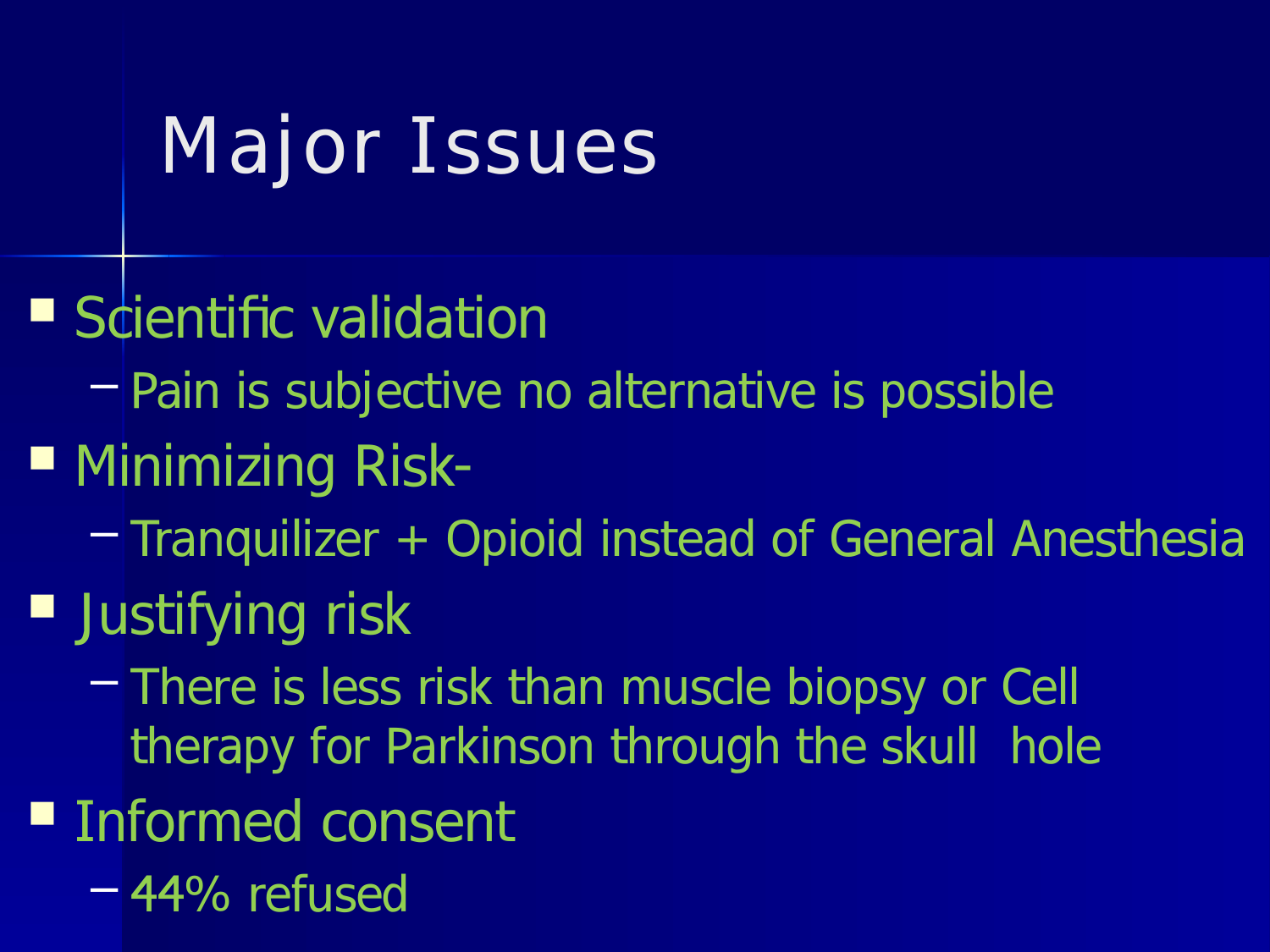

# Major Issues
Scientific validation
Pain is subjective no alternative is possible
Minimizing Risk-
Tranquilizer + Opioid instead of General Anesthesia
Justifying risk
There is less risk than muscle biopsy or Cell therapy for Parkinson through the skull  hole
Informed consent
44% refused